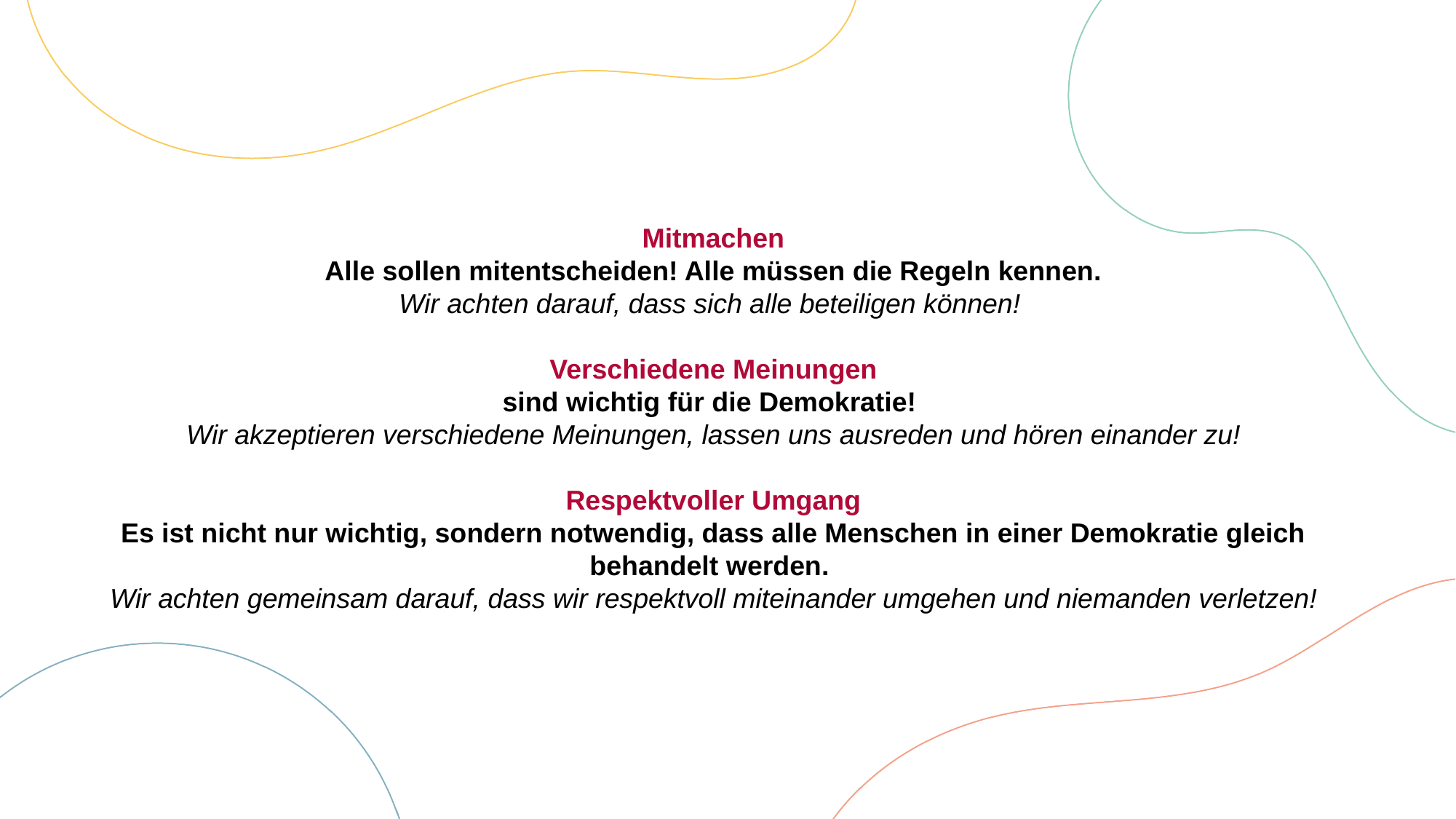

Mitmachen
Alle sollen mitentscheiden! Alle müssen die Regeln kennen.
Wir achten darauf, dass sich alle beteiligen können!

Verschiedene Meinungen
sind wichtig für die Demokratie!
Wir akzeptieren verschiedene Meinungen, lassen uns ausreden und hören einander zu!

Respektvoller Umgang
Es ist nicht nur wichtig, sondern notwendig, dass alle Menschen in einer Demokratie gleich behandelt werden.
Wir achten gemeinsam darauf, dass wir respektvoll miteinander umgehen und niemanden verletzen!